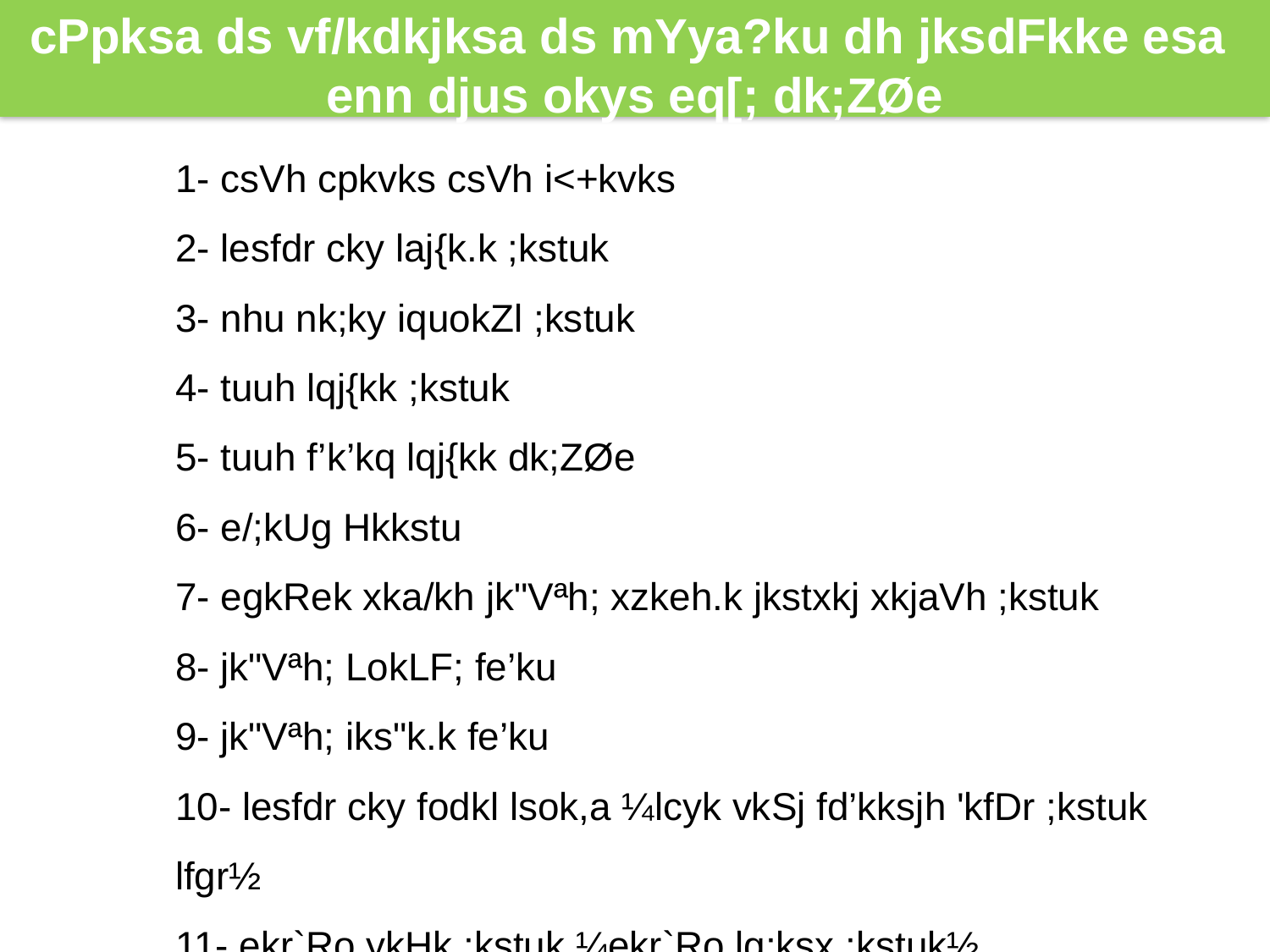

cPpksa ds vf/kdkjksa ds mYya?ku dh jksdFkke esa
enn djus okys eq[; dk;ZØe
1- csVh cpkvks csVh i<+kvks
2- lesfdr cky laj{k.k ;kstuk
3- nhu nk;ky iquokZl ;kstuk
4- tuuh lqj{kk ;kstuk
5- tuuh f’k’kq lqj{kk dk;ZØe
6- e/;kUg Hkkstu
7- egkRek xka/kh jk"Vªh; xzkeh.k jkstxkj xkjaVh ;kstuk
8- jk"Vªh; LokLF; fe’ku
9- jk"Vªh; iks"k.k fe’ku
10- lesfdr cky fodkl lsok,a ¼lcyk vkSj fd’kksjh 'kfDr ;kstuk lfgr½
11- ekr`Ro ykHk ;kstuk ¼ekr`Ro lg;ksx ;kstuk½